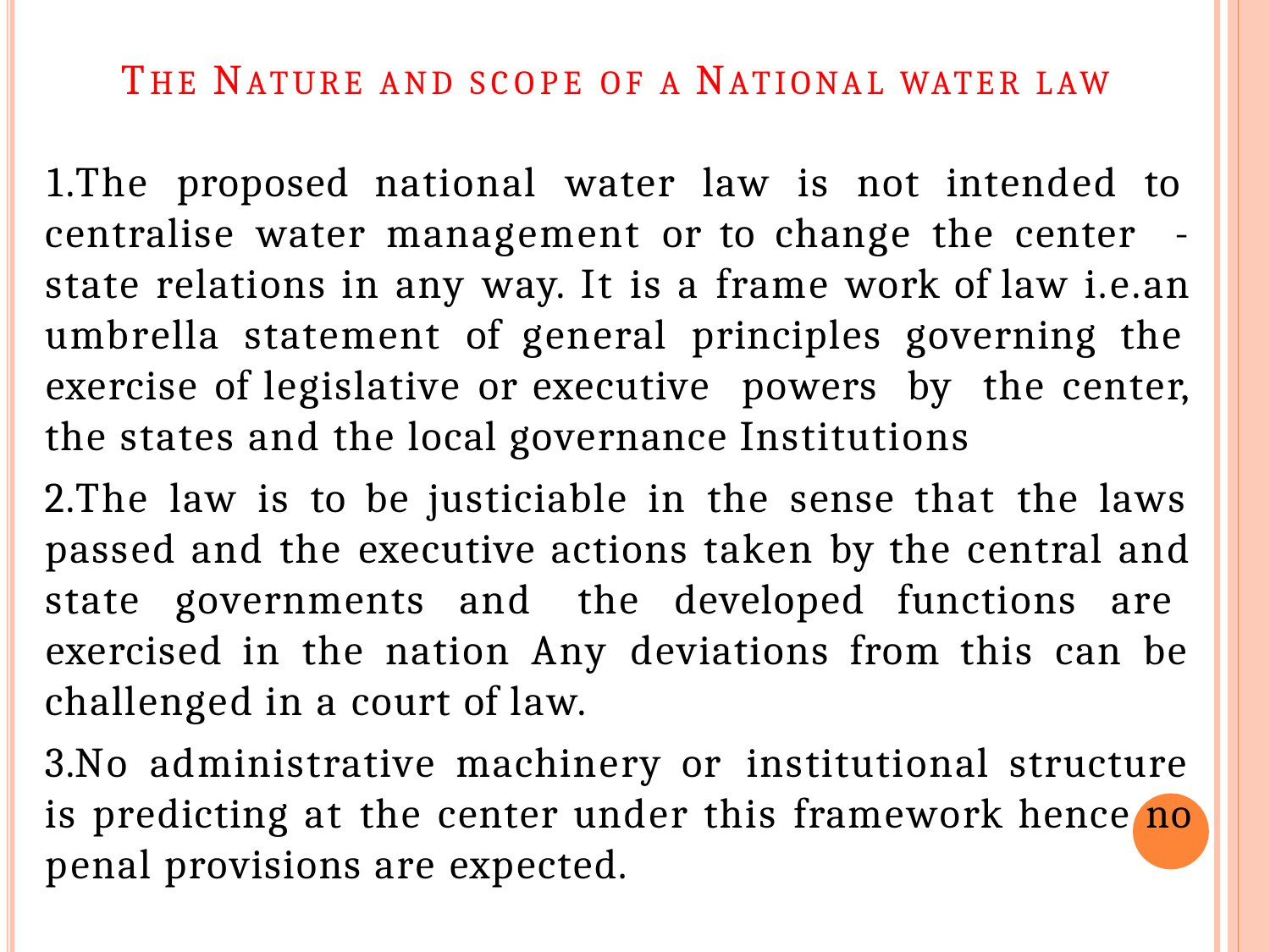

THE NATURE AND SCOPE OF A NATIONAL WATER LAW

The proposed national water law is not intended to  centralise water management or to change the center  -  state relations in any way. It is a frame work of law i.e.an  umbrella statement of general principles governing the  exercise of legislative or executive  powers  by  the center,  the states and the local governance Institutions
The law is to be justiciable in the sense that the laws  passed and the executive actions taken by the central and  state governments and the developed functions are  exercised in the nation Any deviations from this can be  challenged in a court of law.
No administrative machinery or institutional structure  is predicting at the center under this framework hence no  penal provisions are expected.